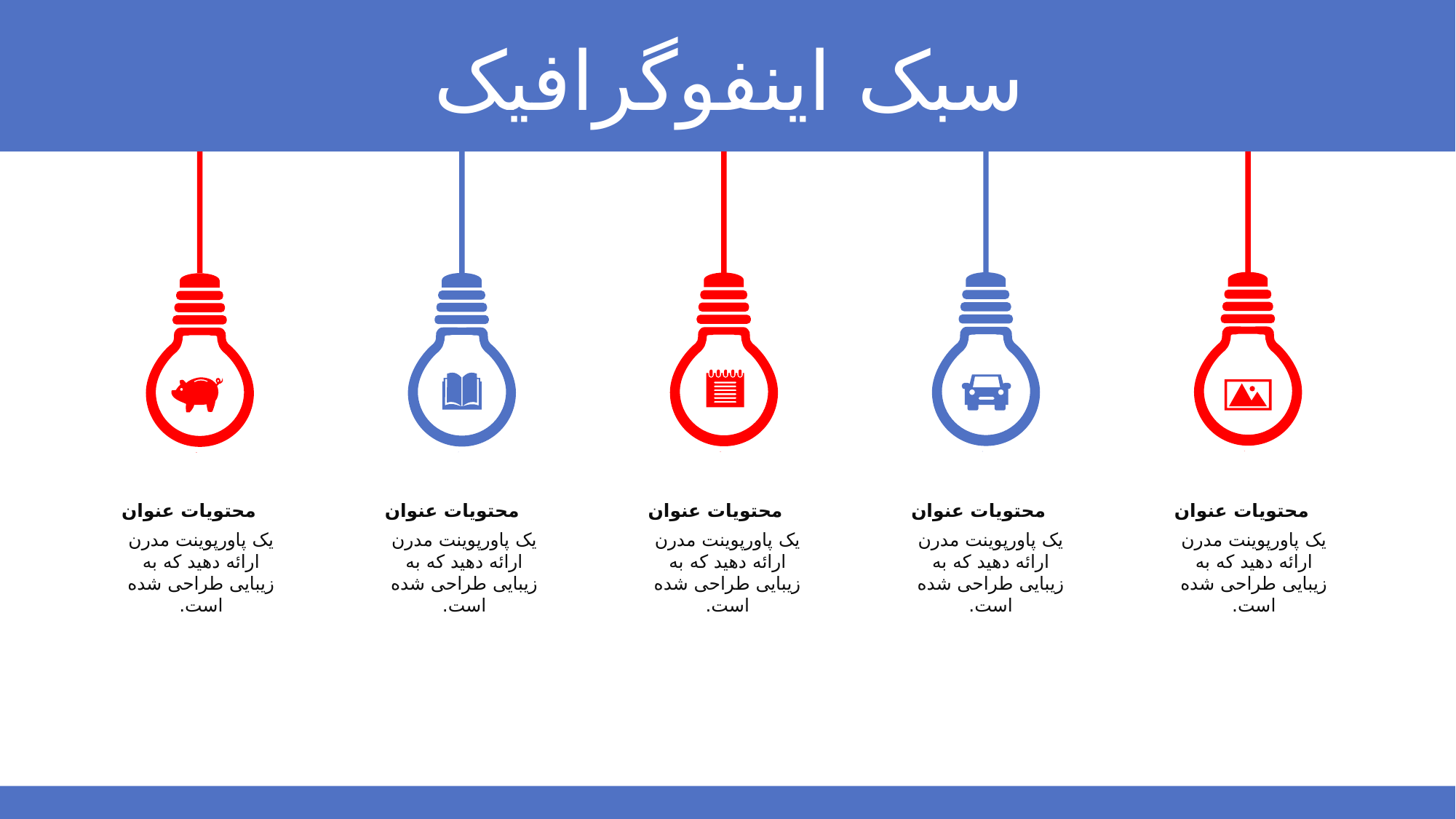

سبک اینفوگرافیک

محتویات عنوان

یک پاورپوینت مدرن ارائه دهید که به زیبایی طراحی شده است.
محتویات عنوان

یک پاورپوینت مدرن ارائه دهید که به زیبایی طراحی شده است.
محتویات عنوان

یک پاورپوینت مدرن ارائه دهید که به زیبایی طراحی شده است.
محتویات عنوان

یک پاورپوینت مدرن ارائه دهید که به زیبایی طراحی شده است.
محتویات عنوان

یک پاورپوینت مدرن ارائه دهید که به زیبایی طراحی شده است.